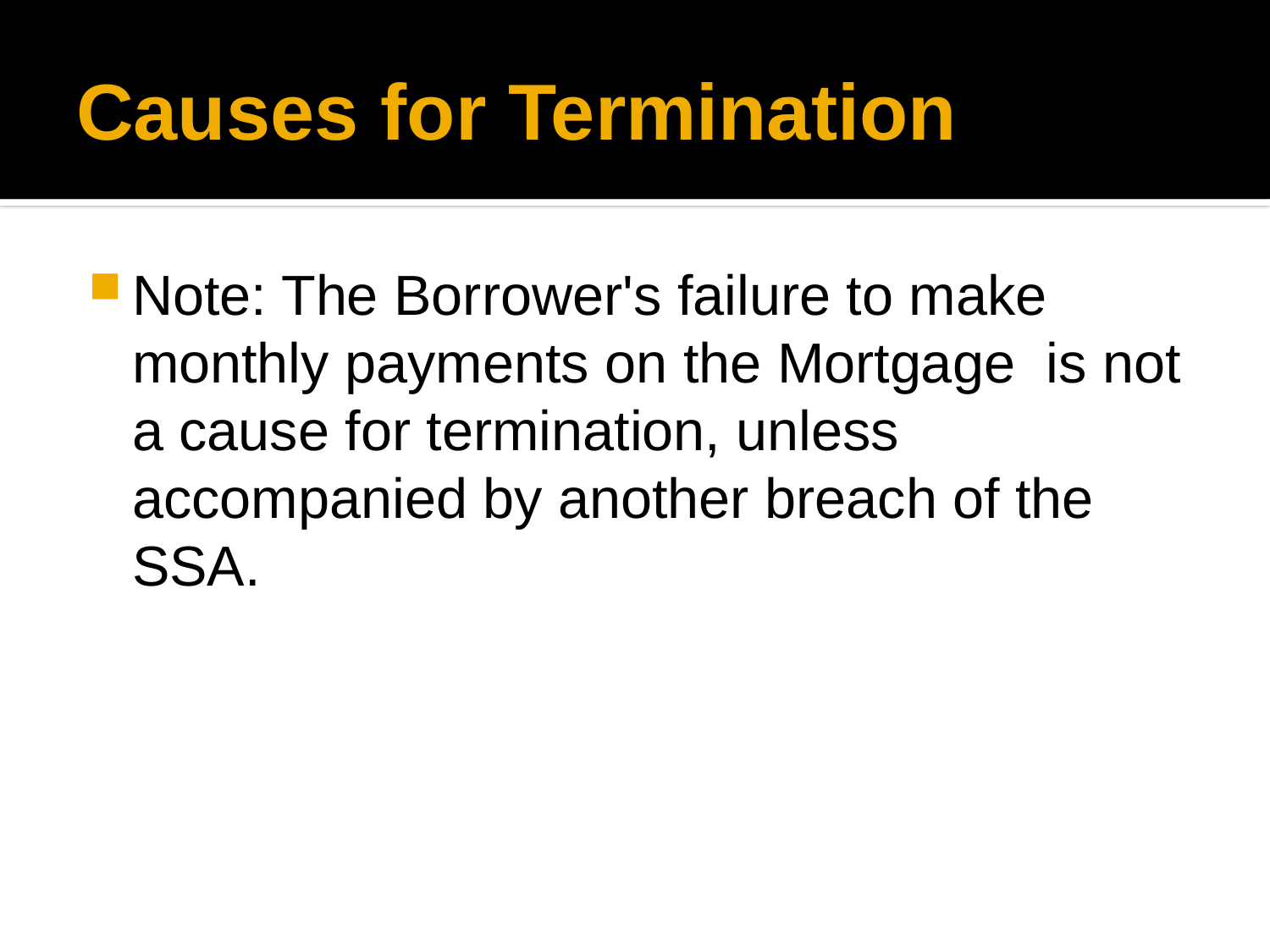

# Causes for Termination
Note: The Borrower's failure to make monthly payments on the Mortgage  is not a cause for termination, unless accompanied by another breach of the SSA.